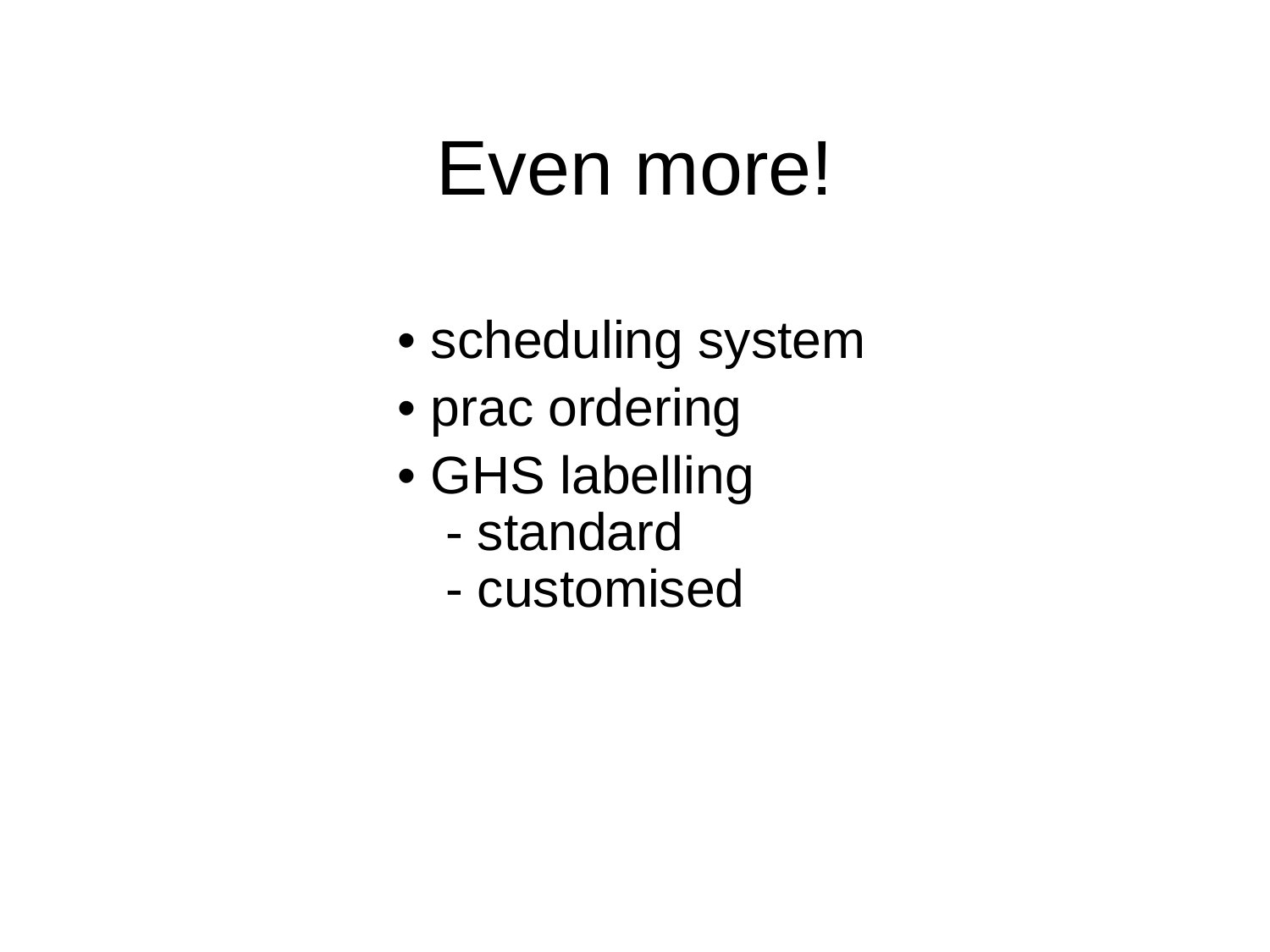

# Even more!
• scheduling system
• prac ordering
• GHS labelling
- standard
- customised